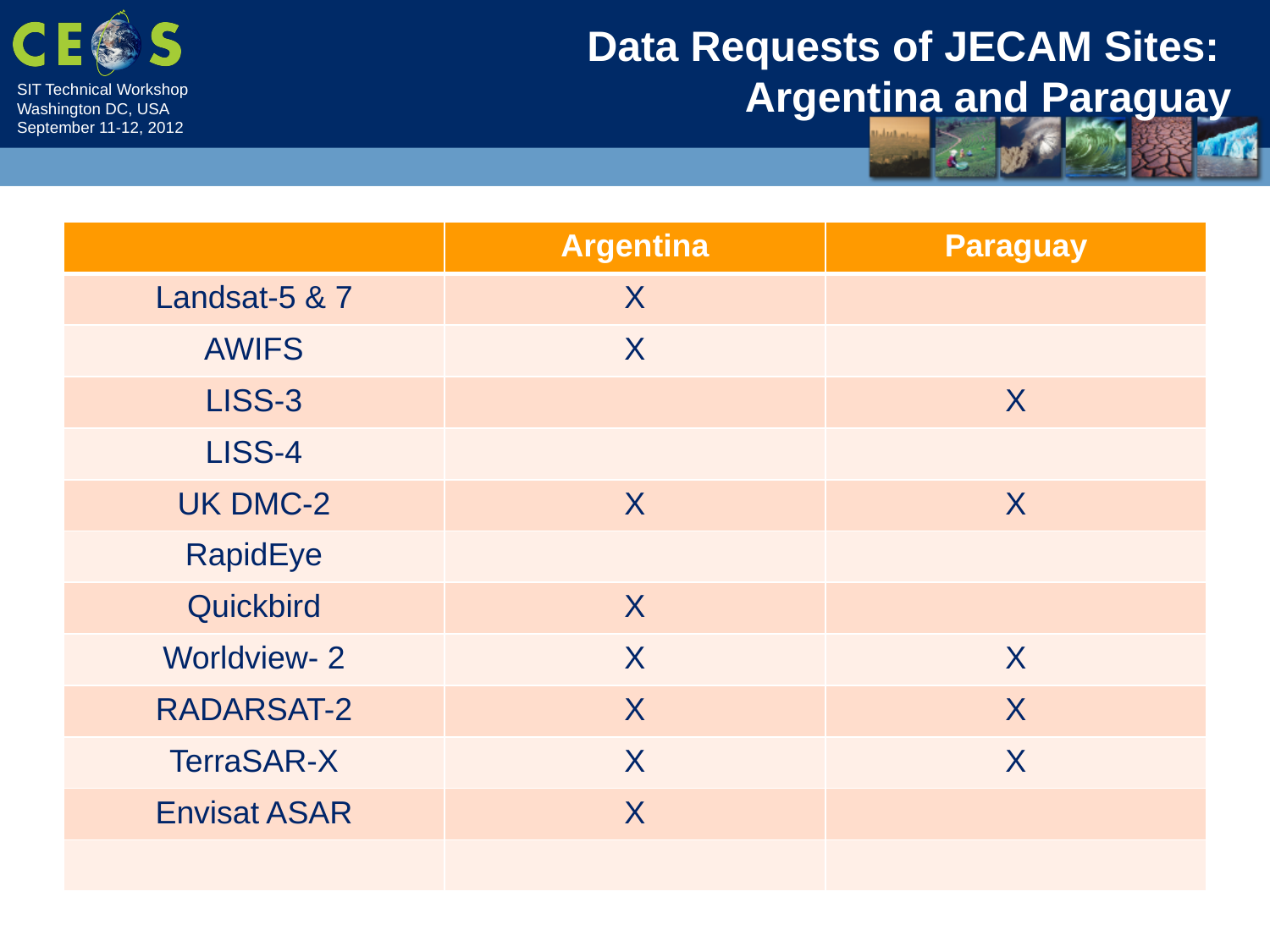

# Data Requests of JECAM Sites: Argentina and Paraguay
|  | Argentina | Paraguay |
| --- | --- | --- |
| Landsat-5 & 7 | X |  |
| AWIFS | X |  |
| LISS-3 |  | X |
| LISS-4 |  |  |
| UK DMC-2 | X | X |
| RapidEye |  |  |
| Quickbird | X |  |
| Worldview- 2 | X | X |
| RADARSAT-2 | X | X |
| TerraSAR-X | X | X |
| Envisat ASAR | X |  |
|  |  |  |